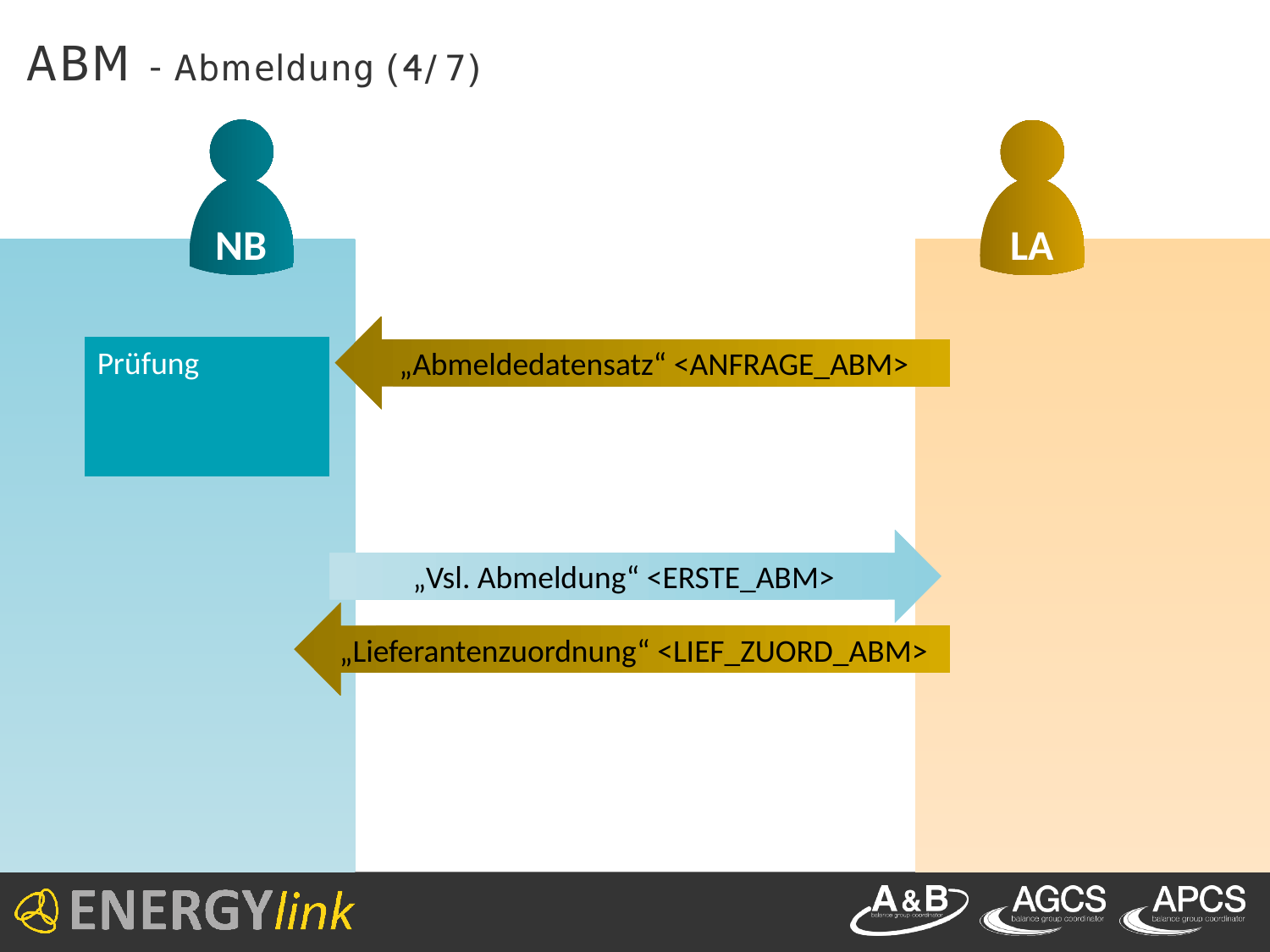

# ABM - Abmeldung (4/7)

NB

LA

„Abmeldedatensatz“ <ANFRAGE_ABM>
Prüfung

„Vsl. Abmeldung“ <ERSTE_ABM>
„Lieferantenzuordnung“ <LIEF_ZUORD_ABM>